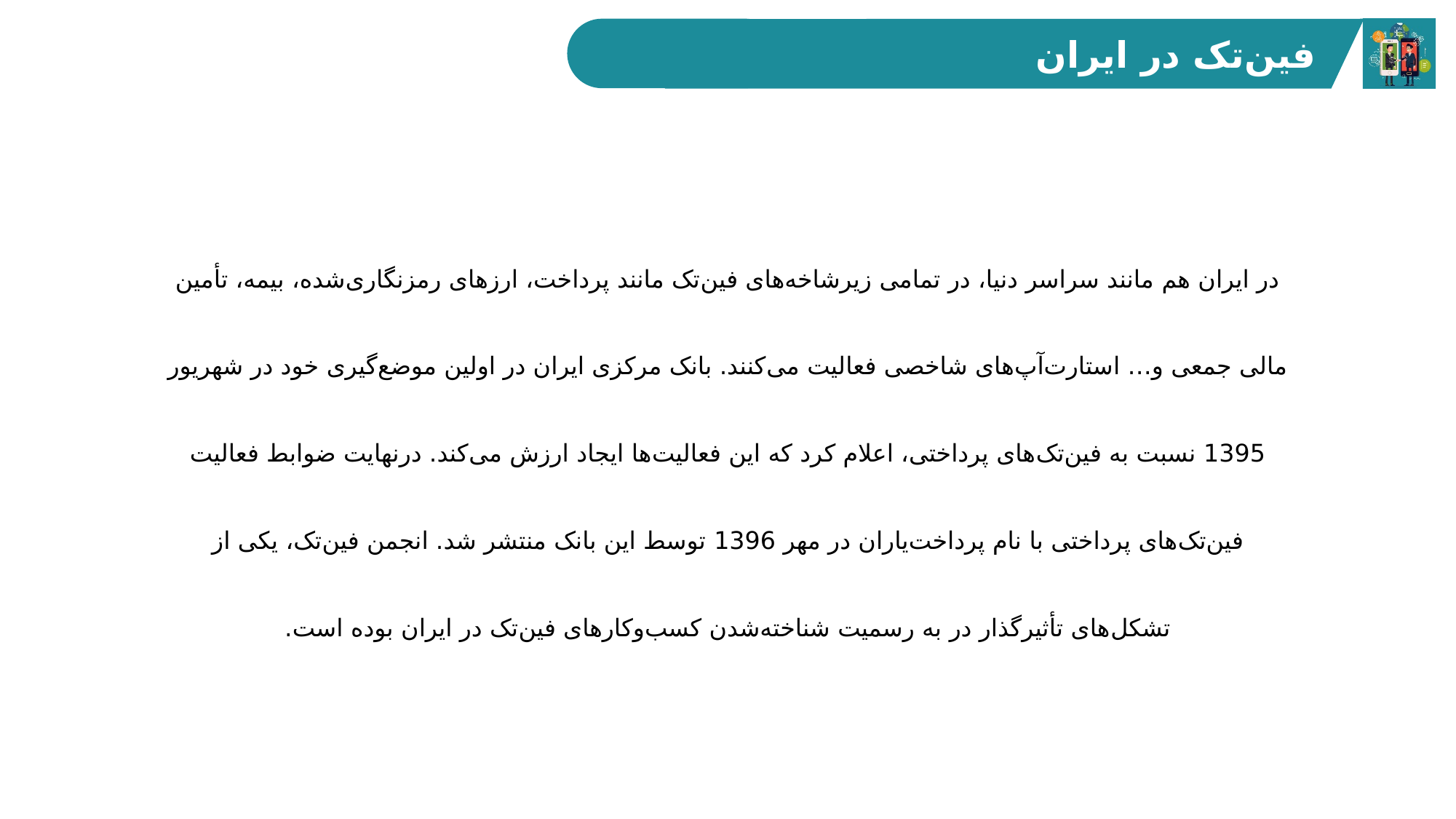

فین‌تک در ایران
در ایران هم مانند سراسر دنیا، در تمامی زیرشاخه‌های فین‌تک مانند پرداخت، ارزهای رمزنگاری‌شده، بیمه، تأمین مالی جمعی و… استارت‌آپ‌های شاخصی فعالیت می‌کنند. بانک مرکزی ایران در اولین موضع‌گیری خود در شهریور 1395 نسبت به فین‌تک‌های پرداختی، اعلام کرد که این فعالیت‌ها ایجاد ارزش می‌کند. درنهایت ضوابط فعالیت فین‌تک‌های پرداختی با نام پرداخت‌یاران در مهر 1396 توسط این بانک منتشر شد. انجمن فین‌تک، یکی از تشکل‌های تأثیرگذار در به رسمیت شناخته‌شدن کسب‌وکارهای فین‌تک در ایران بوده‌ است.